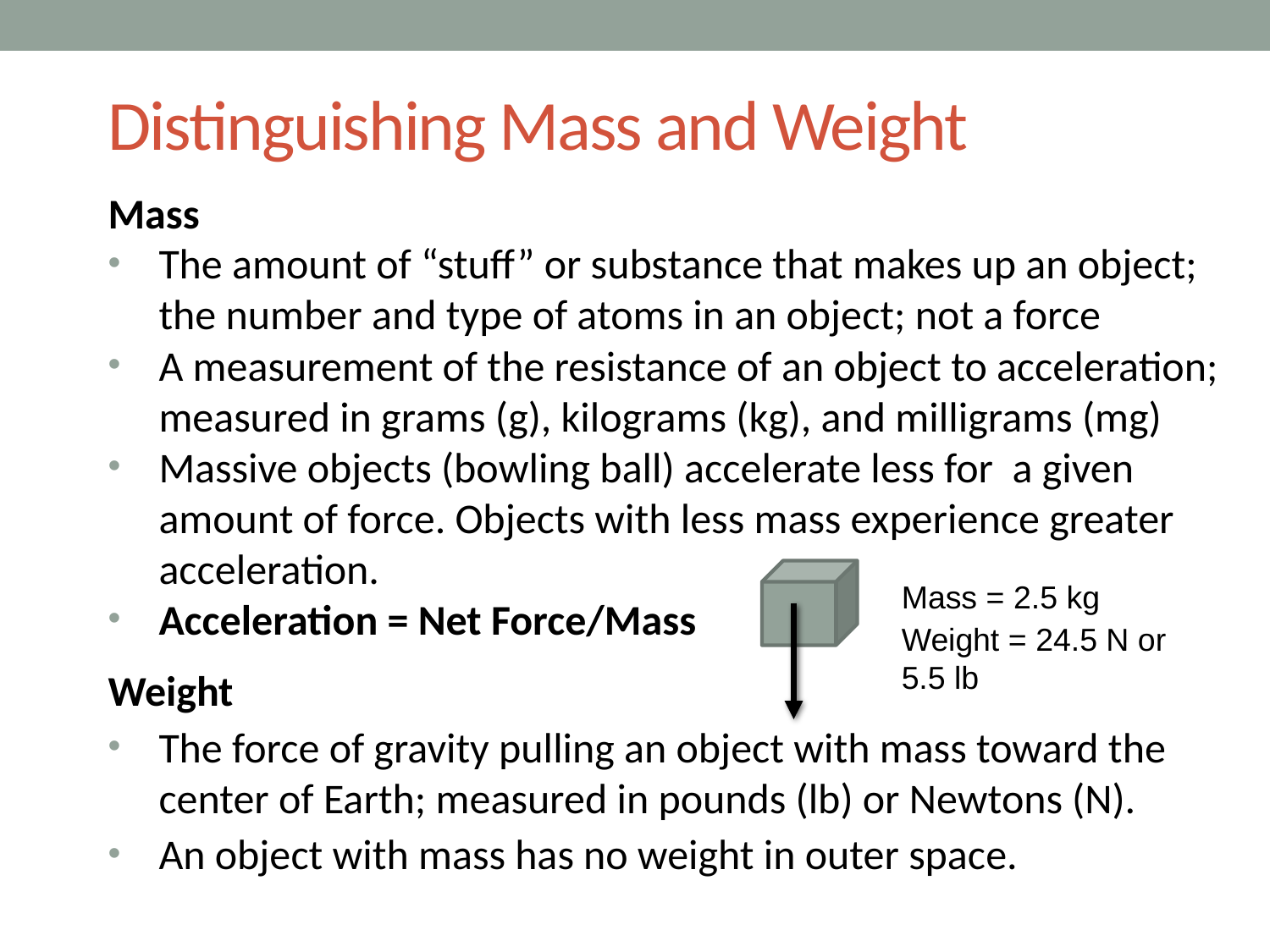

# Distinguishing Mass and Weight
Mass
The amount of “stuff” or substance that makes up an object; the number and type of atoms in an object; not a force
A measurement of the resistance of an object to acceleration; measured in grams (g), kilograms (kg), and milligrams (mg)
Massive objects (bowling ball) accelerate less for  a given amount of force. Objects with less mass experience greater acceleration.
Acceleration = Net Force/Mass
Weight
The force of gravity pulling an object with mass toward the center of Earth; measured in pounds (lb) or Newtons (N).
An object with mass has no weight in outer space.

Mass = 2.5 kg
Weight = 24.5 N or 5.5 lb